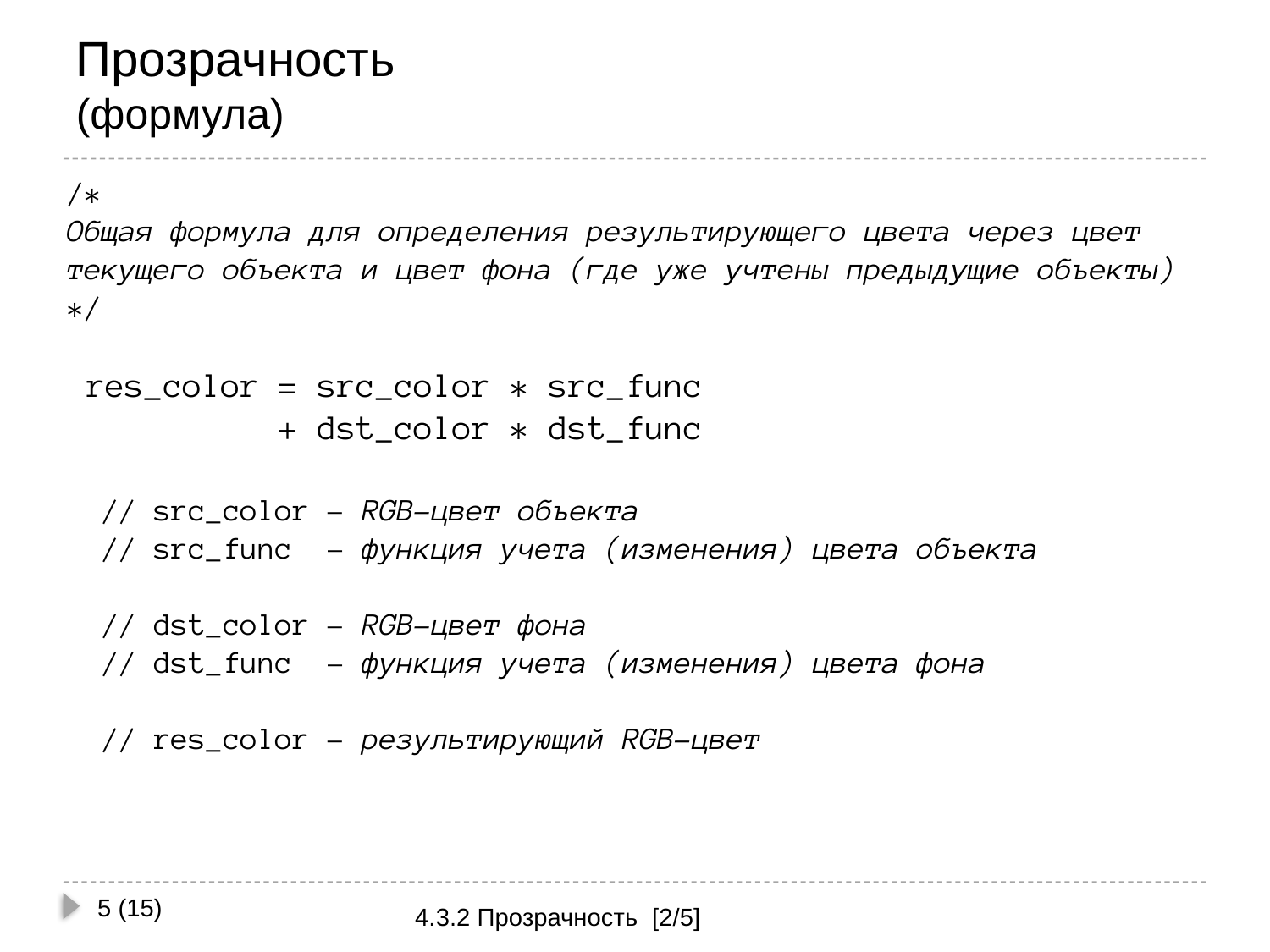

# Прозрачность (формула)
/*
Общая формула для определения результирующего цвета через цвет текущего объекта и цвет фона (где уже учтены предыдущие объекты) */

 res_color = src_color * src_func
           + dst_color * dst_func

  // src_color – RGB-цвет объекта
  // src_func  – функция учета (изменения) цвета объекта

  // dst_color – RGB-цвет фона
  // dst_func  – функция учета (изменения) цвета фона

  // res_color – результирующий RGB-цвет
5 (15)
4.3.2 Прозрачность  [2/5]